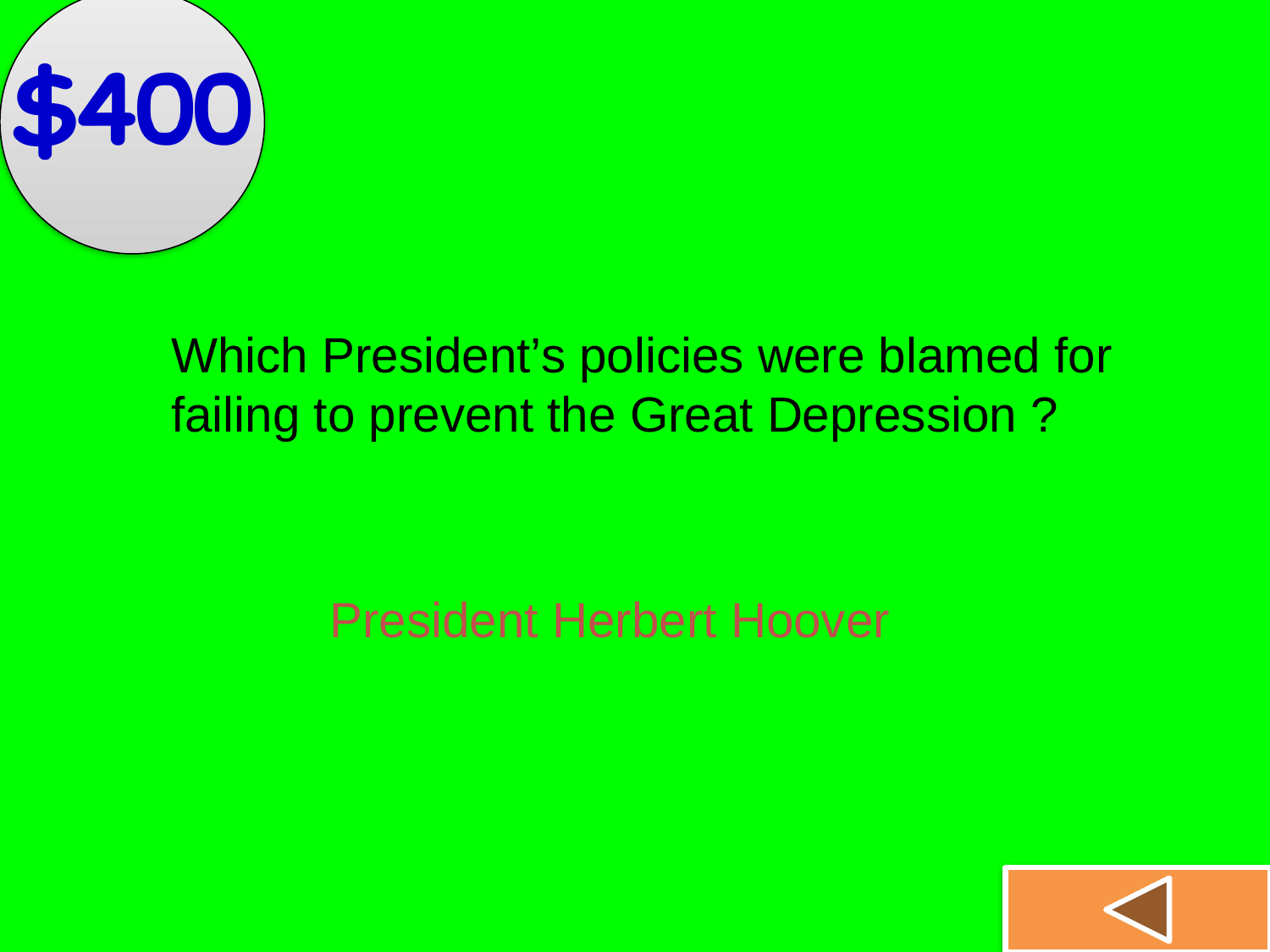

$400
Which President’s policies were blamed for failing to prevent the Great Depression ?
President Herbert Hoover